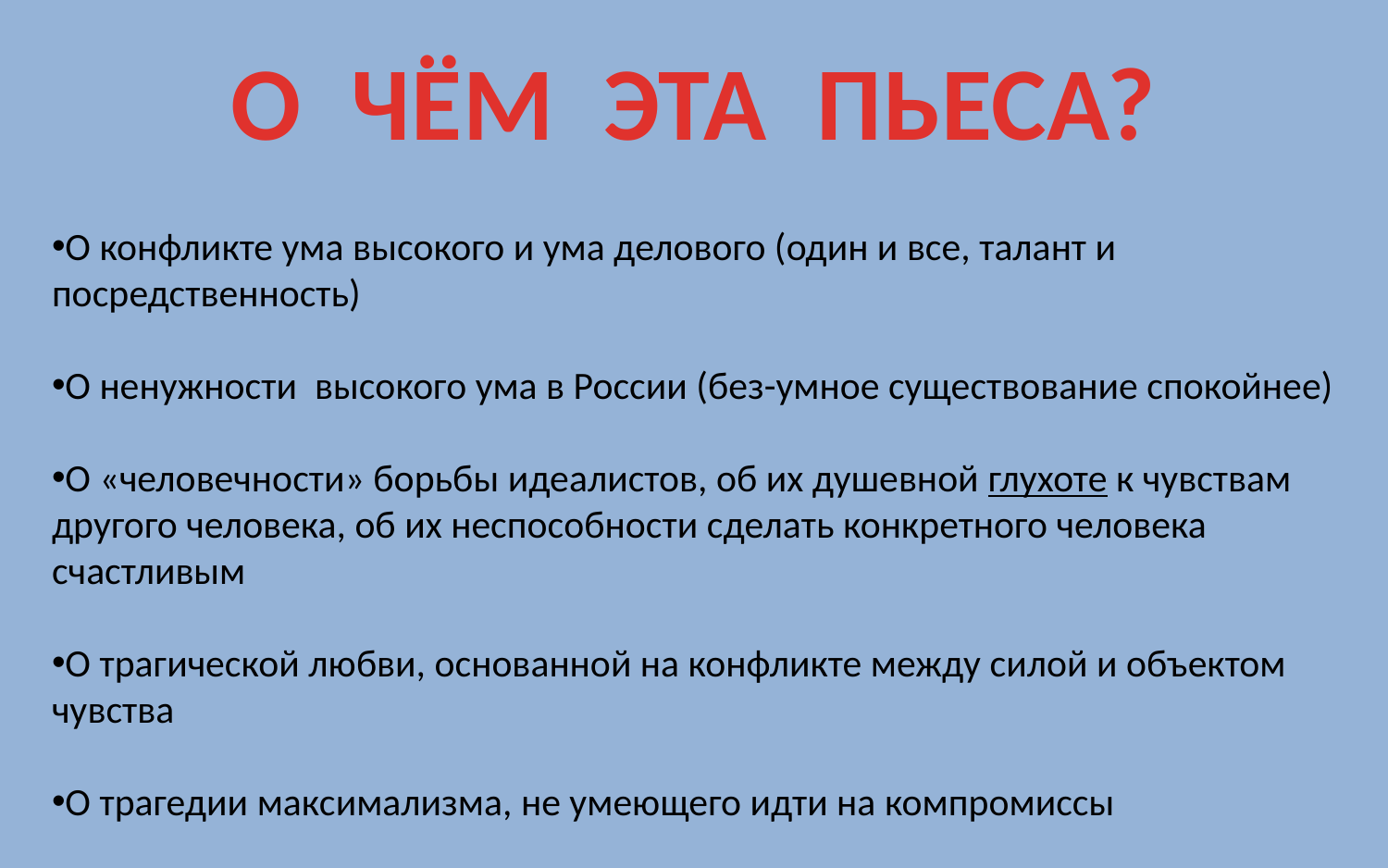

О  ЧЁМ  ЭТА  ПЬЕСА?
О конфликте ума высокого и ума делового (один и все, талант и посредственность)

О ненужности  высокого ума в России (без-умное существование спокойнее)

О «человечности» борьбы идеалистов, об их душевной глухоте к чувствам другого человека, об их неспособности сделать конкретного человека счастливым

О трагической любви, основанной на конфликте между силой и объектом чувства

О трагедии максимализма, не умеющего идти на компромиссы